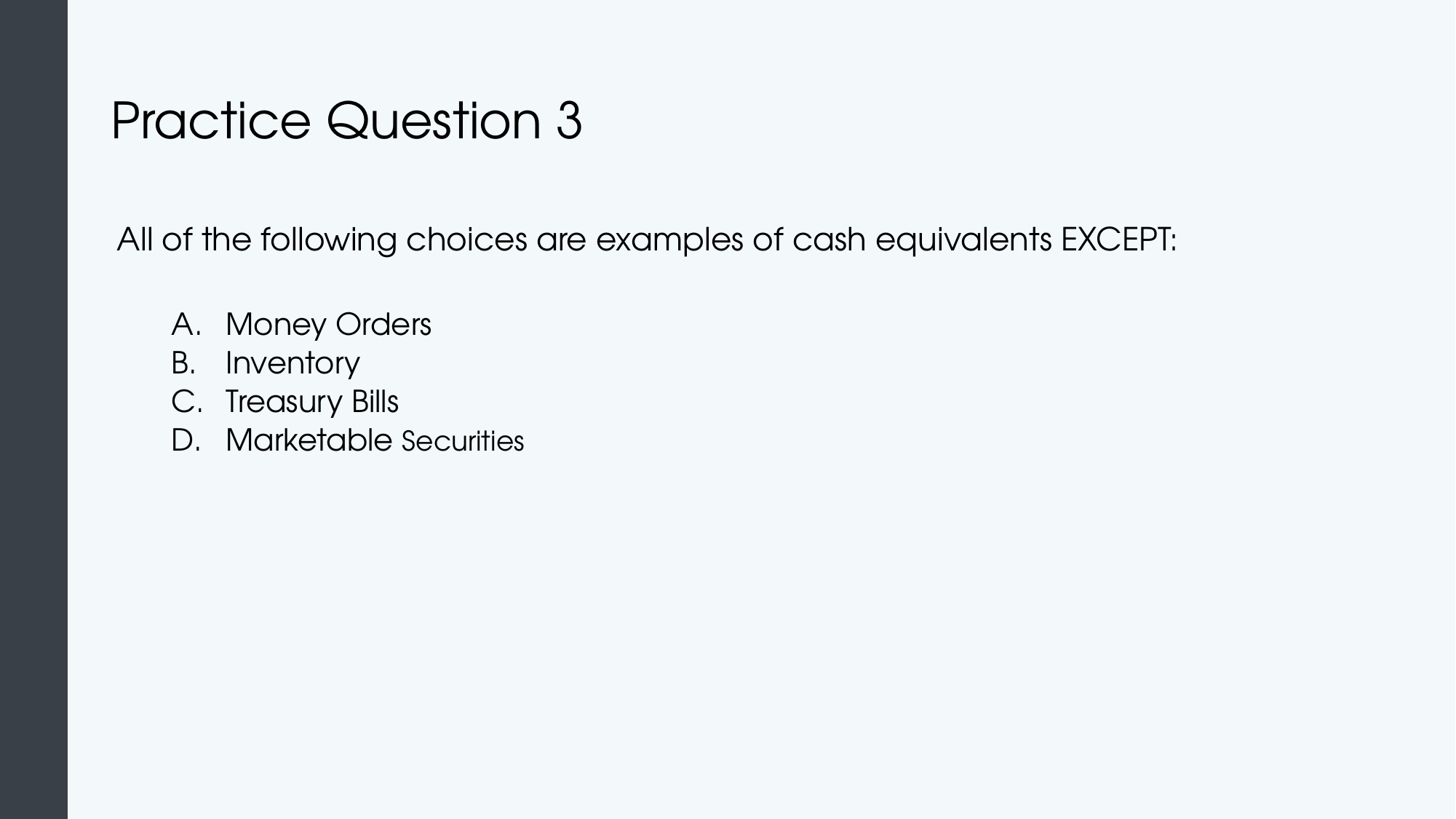

# Practice Question 3
All of the following choices are examples of cash equivalents EXCEPT:

Money Orders
Inventory
Treasury Bills
Marketable Securities